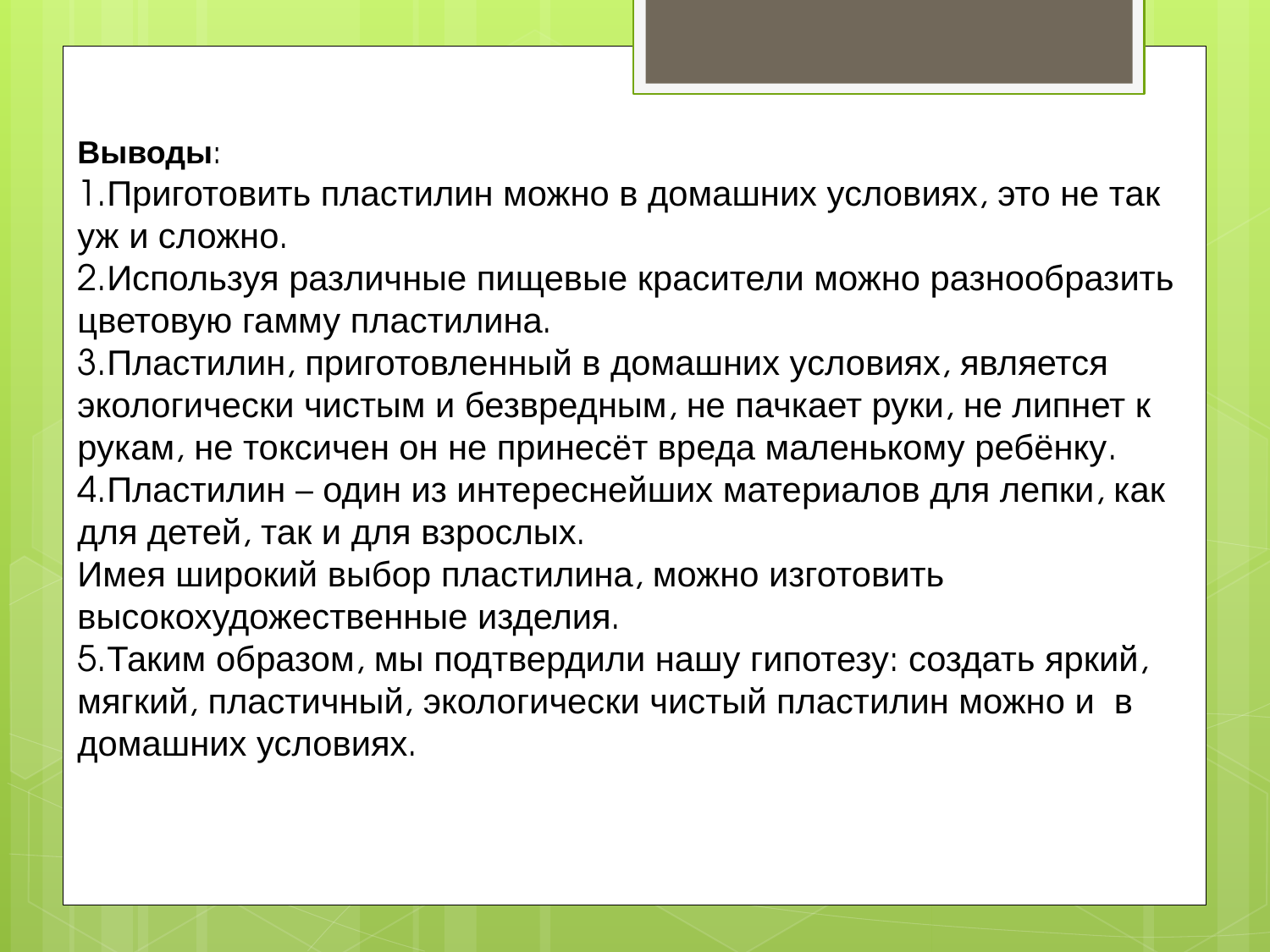

Выводы:
1.Приготовить пластилин можно в домашних условиях, это не так уж и сложно.
2.Используя различные пищевые красители можно разнообразить цветовую гамму пластилина.
3.Пластилин, приготовленный в домашних условиях, является экологически чистым и безвредным, не пачкает руки, не липнет к рукам, не токсичен он не принесёт вреда маленькому ребёнку.
4.Пластилин – один из интереснейших материалов для лепки, как для детей, так и для взрослых.
Имея широкий выбор пластилина, можно изготовить высокохудожественные изделия.
5.Таким образом, мы подтвердили нашу гипотезу: создать яркий, мягкий, пластичный, экологически чистый пластилин можно и  в домашних условиях.